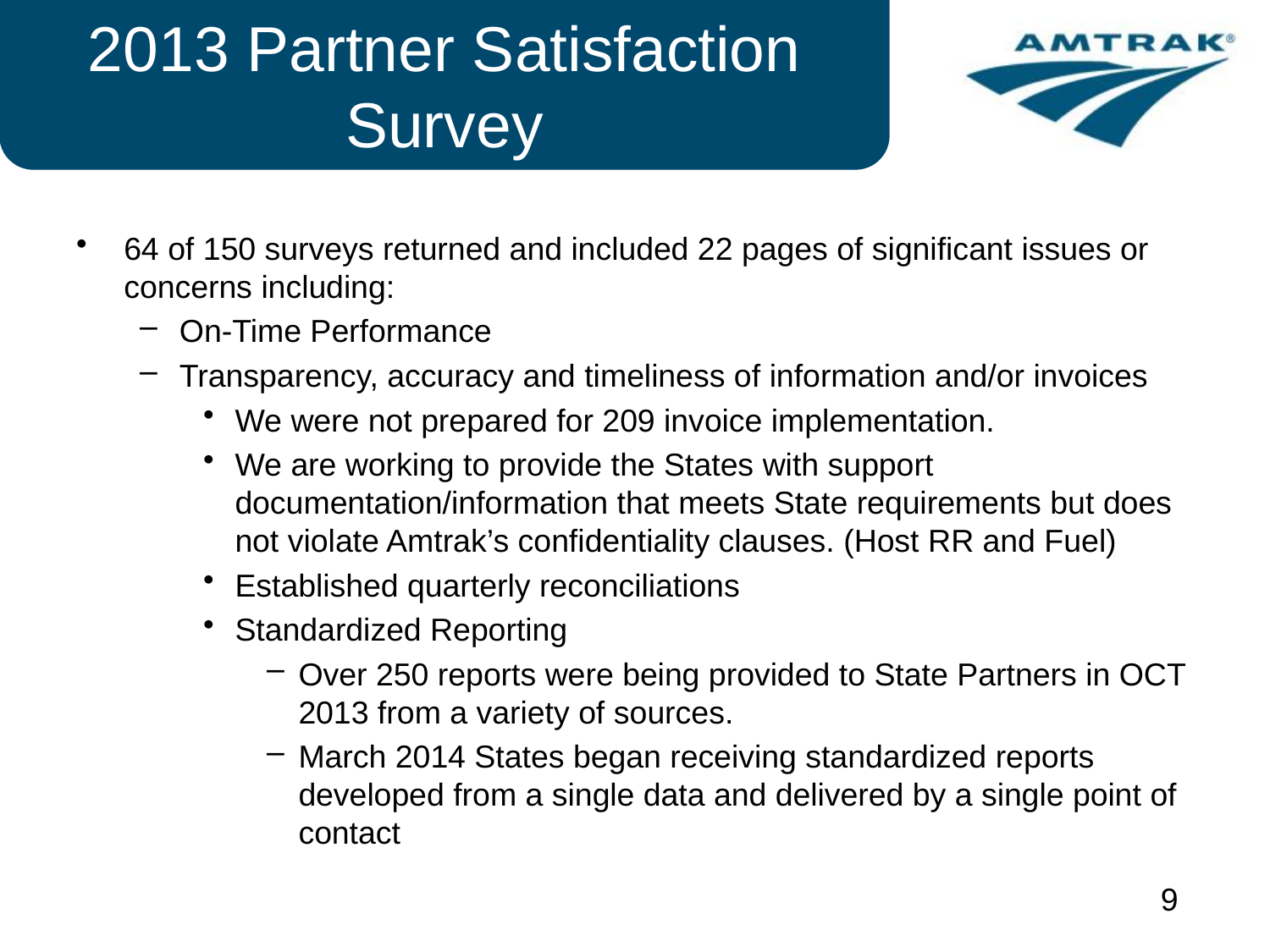

# 2013 Partner Satisfaction Survey
64 of 150 surveys returned and included 22 pages of significant issues or concerns including:
On-Time Performance
Transparency, accuracy and timeliness of information and/or invoices
We were not prepared for 209 invoice implementation.
We are working to provide the States with support documentation/information that meets State requirements but does not violate Amtrak’s confidentiality clauses. (Host RR and Fuel)
Established quarterly reconciliations
Standardized Reporting
Over 250 reports were being provided to State Partners in OCT 2013 from a variety of sources.
March 2014 States began receiving standardized reports developed from a single data and delivered by a single point of contact